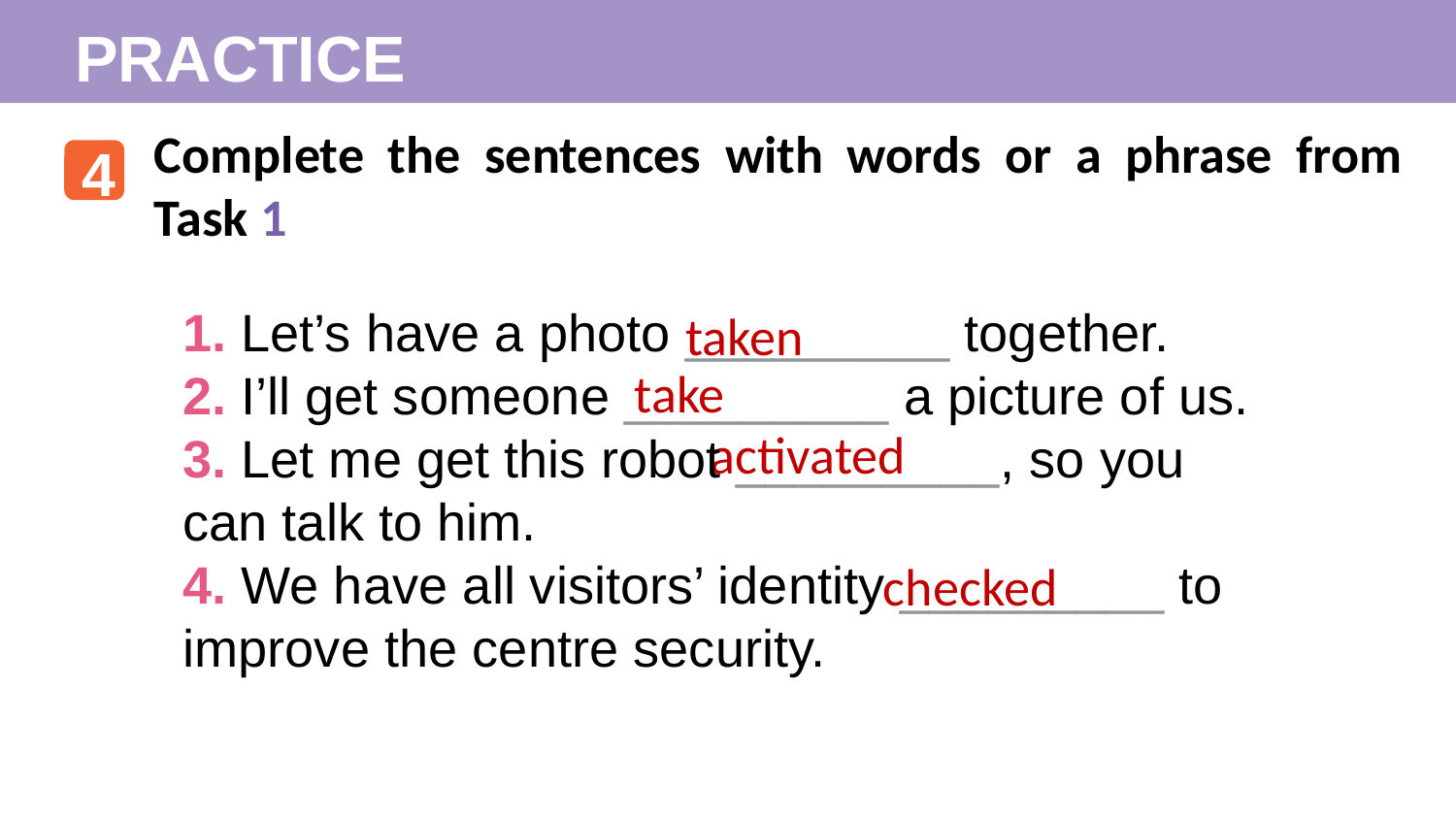

PRACTICE
Complete the sentences with words or a phrase from Task 1
4

1. Let’s have a photo _________ together.
2. I’ll get someone _________ a picture of us.
3. Let me get this robot _________, so you
can talk to him.
4. We have all visitors’ identity _________ to
improve the centre security.
taken
take
activated
checked